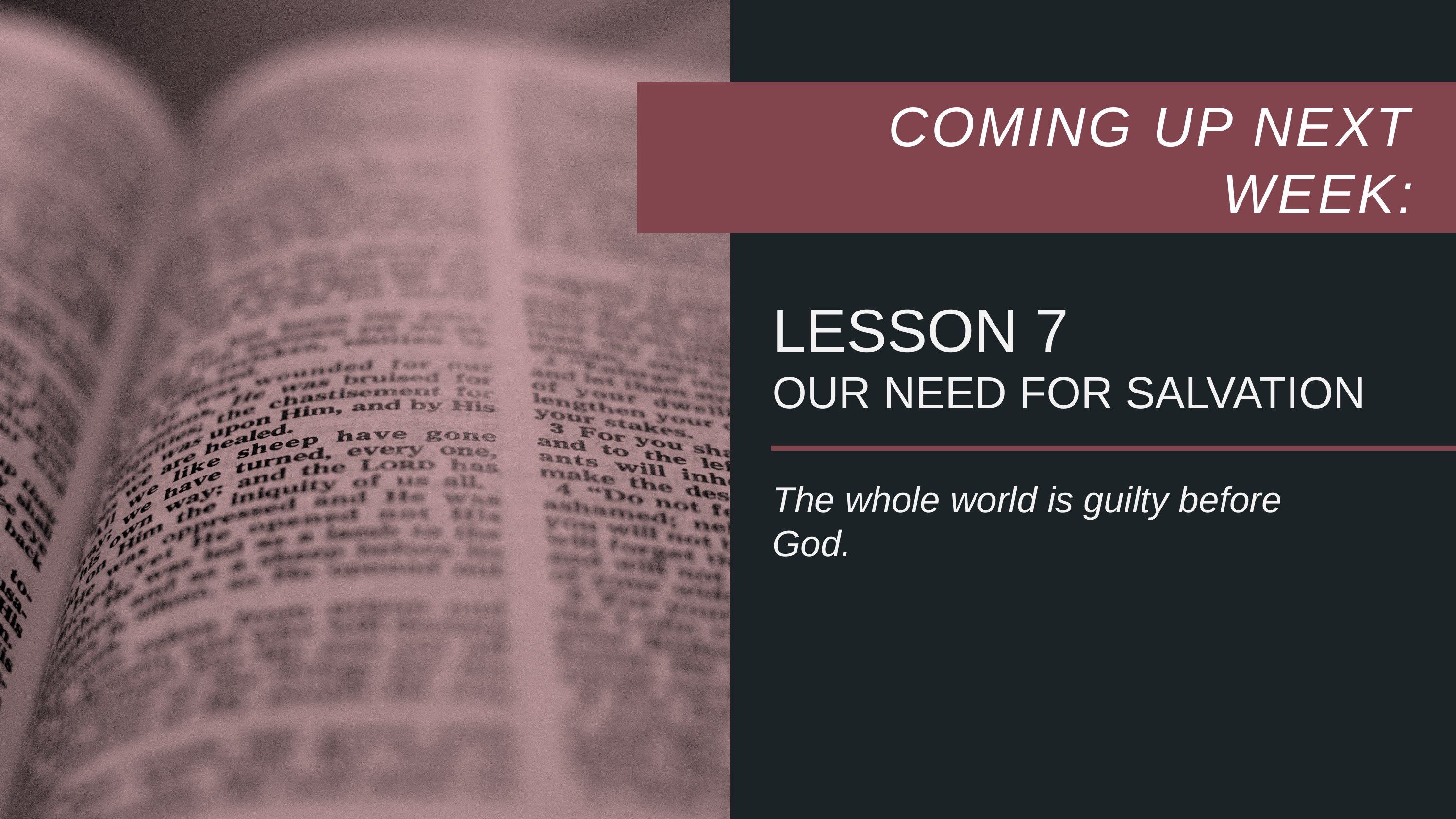

LESSON 7
OUR NEED FOR SALVATION
The whole world is guilty before God.